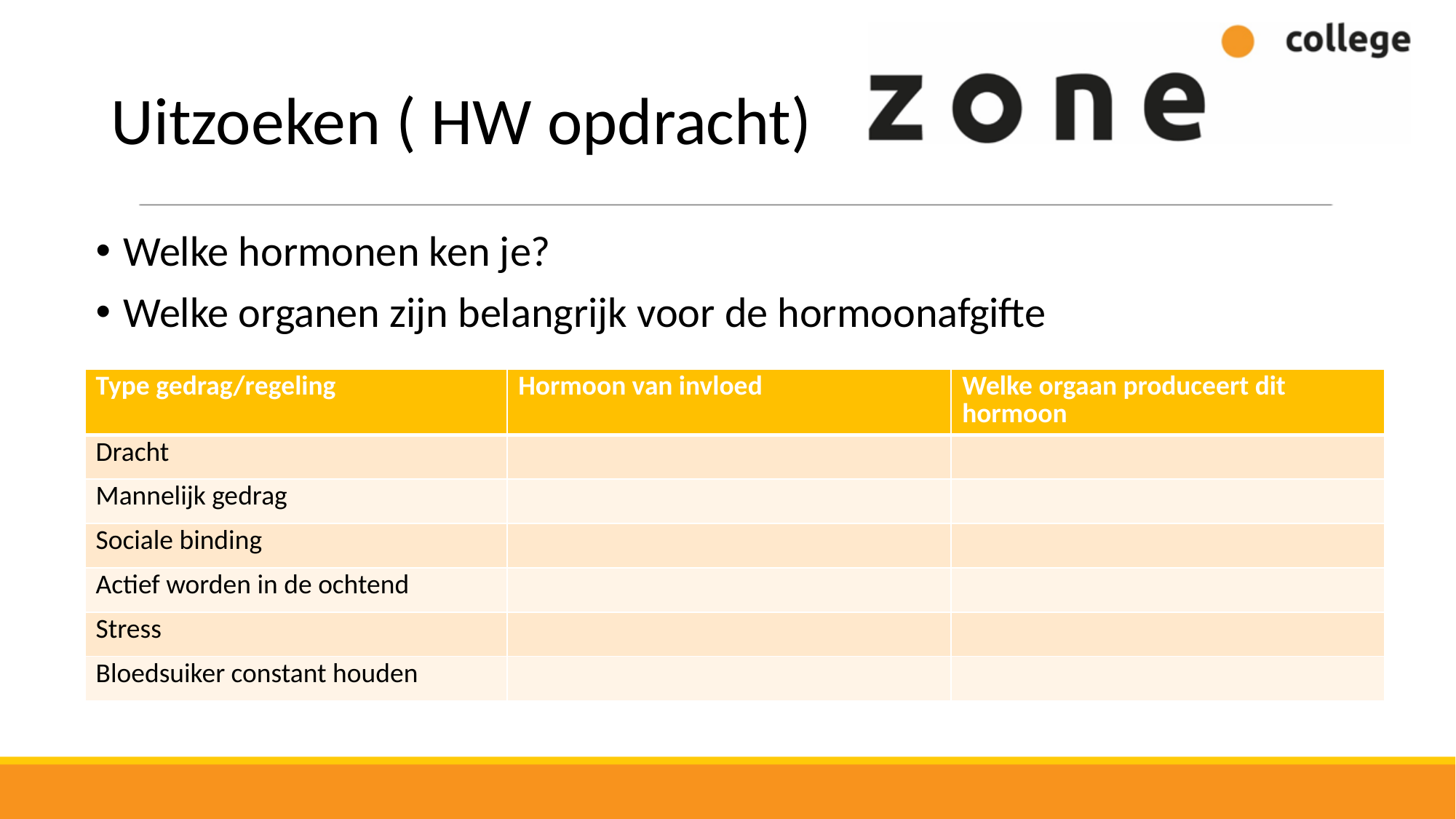

# Uitzoeken ( HW opdracht)
Welke hormonen ken je?
Welke organen zijn belangrijk voor de hormoonafgifte

| Type gedrag/regeling | Hormoon van invloed | Welke orgaan produceert dit hormoon |
| --- | --- | --- |
| Dracht |  |  |
| Mannelijk gedrag |  |  |
| Sociale binding |  |  |
| Actief worden in de ochtend |  |  |
| Stress |  |  |
| Bloedsuiker constant houden |  |  |